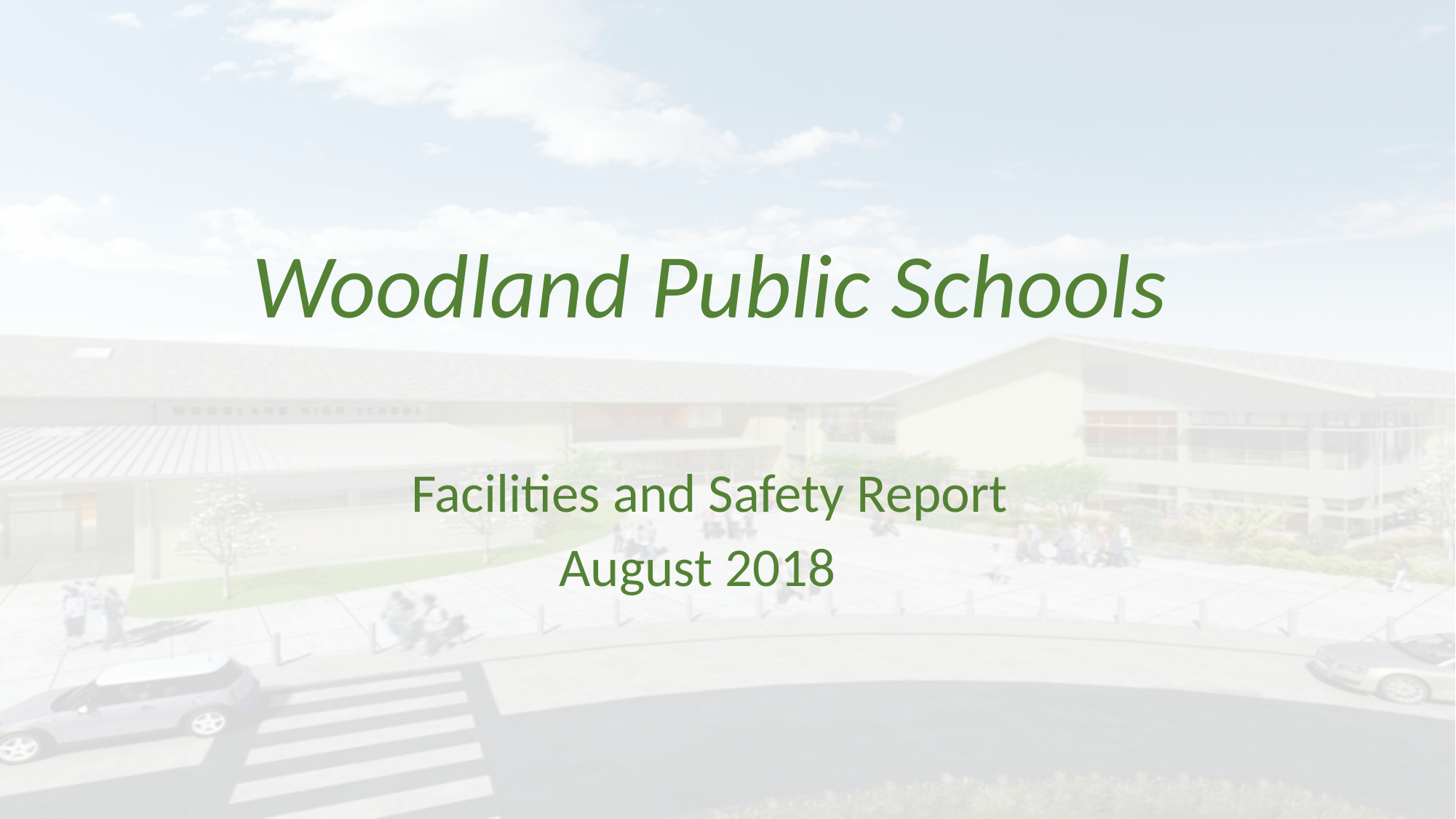

# Woodland Public Schools
Facilities and Safety Report
August 2018